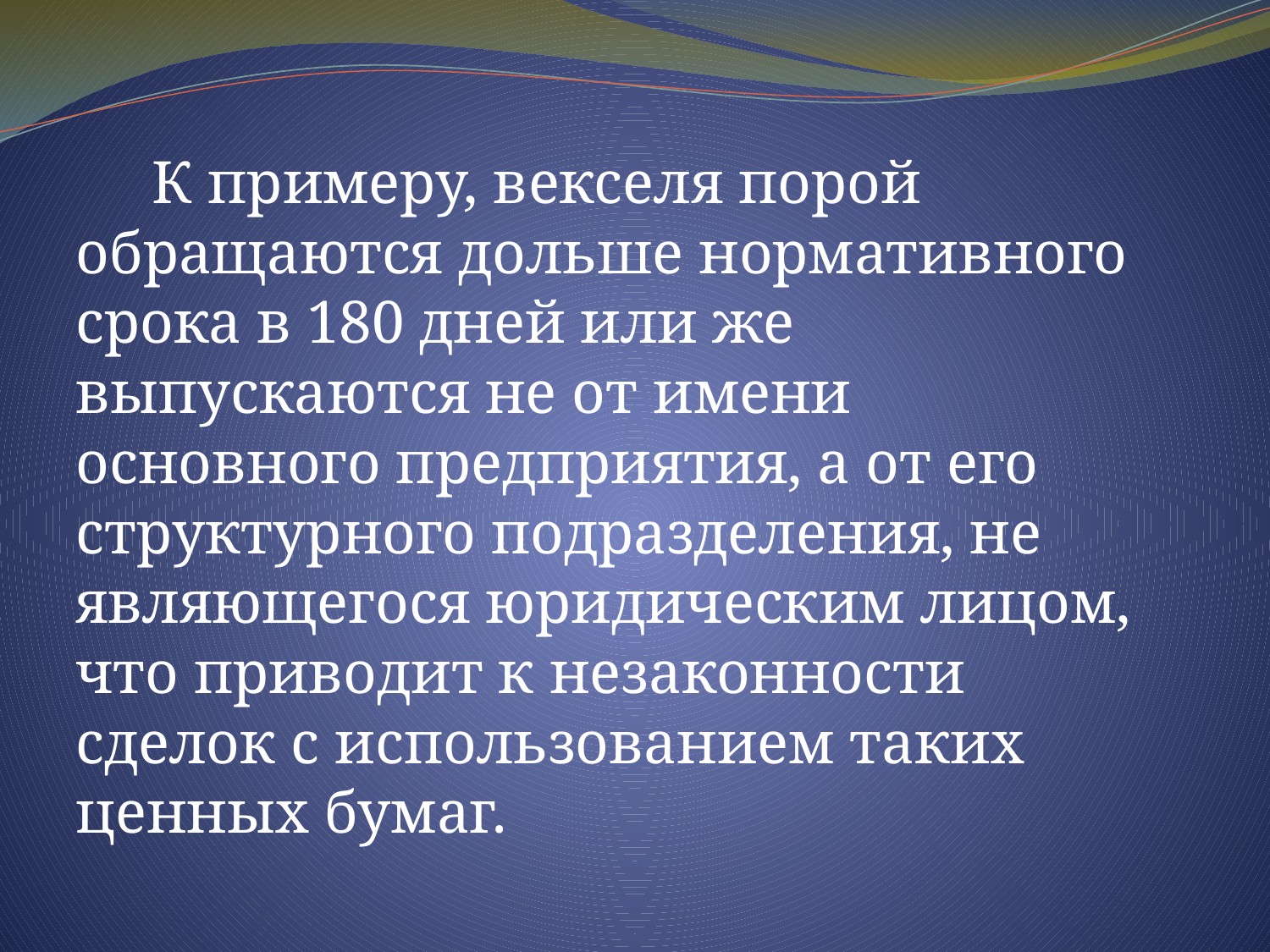

К примеру, векселя порой обращаются дольше нормативного срока в 180 дней или же выпускаются не от имени основного предприятия, а от его структурного подразделения, не являющегося юридическим лицом, что приводит к незаконности сделок с использованием таких ценных бумаг.